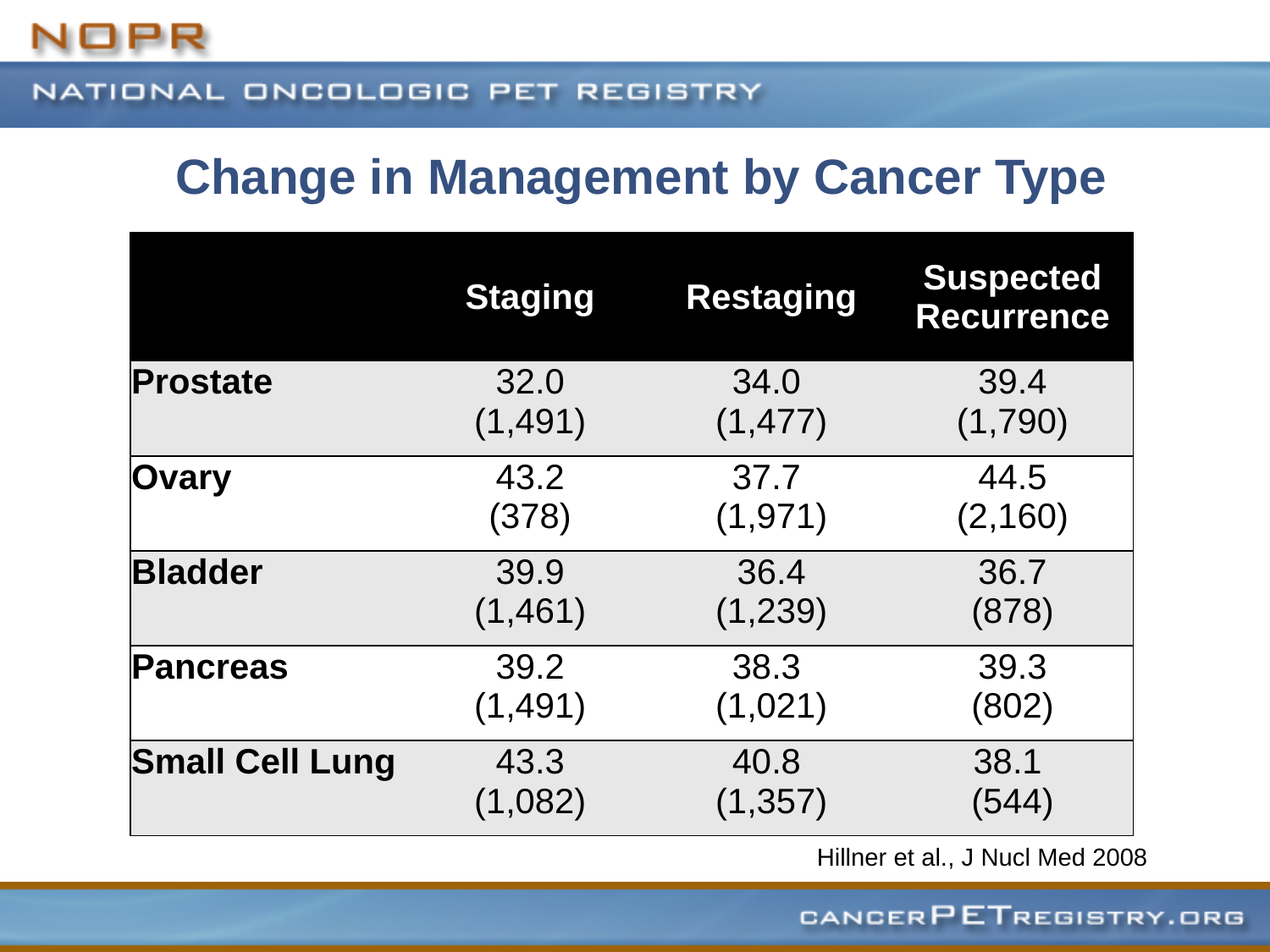

Change in Management by Cancer Type
|  | Staging | Restaging | Suspected Recurrence |
| --- | --- | --- | --- |
| Prostate | 32.0 (1,491) | 34.0 (1,477) | 39.4 (1,790) |
| Ovary | 43.2 (378) | 37.7 (1,971) | 44.5 (2,160) |
| Bladder | 39.9 (1,461) | 36.4 (1,239) | 36.7 (878) |
| Pancreas | 39.2 (1,491) | 38.3 (1,021) | 39.3 (802) |
| Small Cell Lung | 43.3 (1,082) | 40.8 (1,357) | 38.1 (544) |
Hillner et al., J Nucl Med 2008